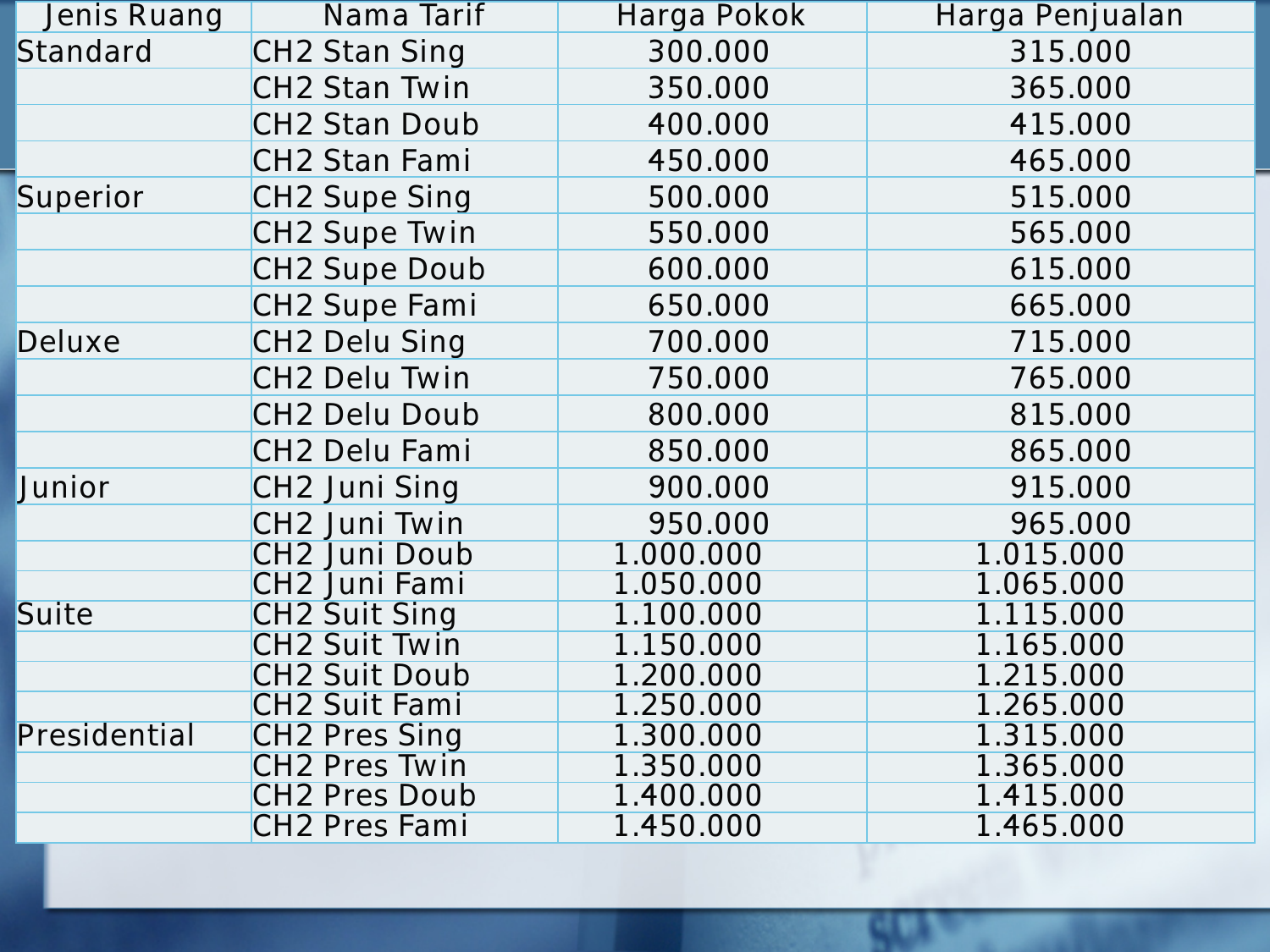

| Jenis Ruang | Nama Tarif | Harga Pokok | Harga Penjualan |
| --- | --- | --- | --- |
| Standard | CH2 Stan Sing | 300.000 | 315.000 |
|  | CH2 Stan Twin | 350.000 | 365.000 |
|  | CH2 Stan Doub | 400.000 | 415.000 |
|  | CH2 Stan Fami | 450.000 | 465.000 |
| Superior | CH2 Supe Sing | 500.000 | 515.000 |
|  | CH2 Supe Twin | 550.000 | 565.000 |
|  | CH2 Supe Doub | 600.000 | 615.000 |
|  | CH2 Supe Fami | 650.000 | 665.000 |
| Deluxe | CH2 Delu Sing | 700.000 | 715.000 |
|  | CH2 Delu Twin | 750.000 | 765.000 |
|  | CH2 Delu Doub | 800.000 | 815.000 |
|  | CH2 Delu Fami | 850.000 | 865.000 |
| Junior | CH2 Juni Sing | 900.000 | 915.000 |
|  | CH2 Juni Twin | 950.000 | 965.000 |
|  | CH2 Juni Doub | 1.000.000 | 1.015.000 |
|  | CH2 Juni Fami | 1.050.000 | 1.065.000 |
| Suite | CH2 Suit Sing | 1.100.000 | 1.115.000 |
|  | CH2 Suit Twin | 1.150.000 | 1.165.000 |
|  | CH2 Suit Doub | 1.200.000 | 1.215.000 |
|  | CH2 Suit Fami | 1.250.000 | 1.265.000 |
| Presidential | CH2 Pres Sing | 1.300.000 | 1.315.000 |
|  | CH2 Pres Twin | 1.350.000 | 1.365.000 |
|  | CH2 Pres Doub | 1.400.000 | 1.415.000 |
|  | CH2 Pres Fami | 1.450.000 | 1.465.000 |
#